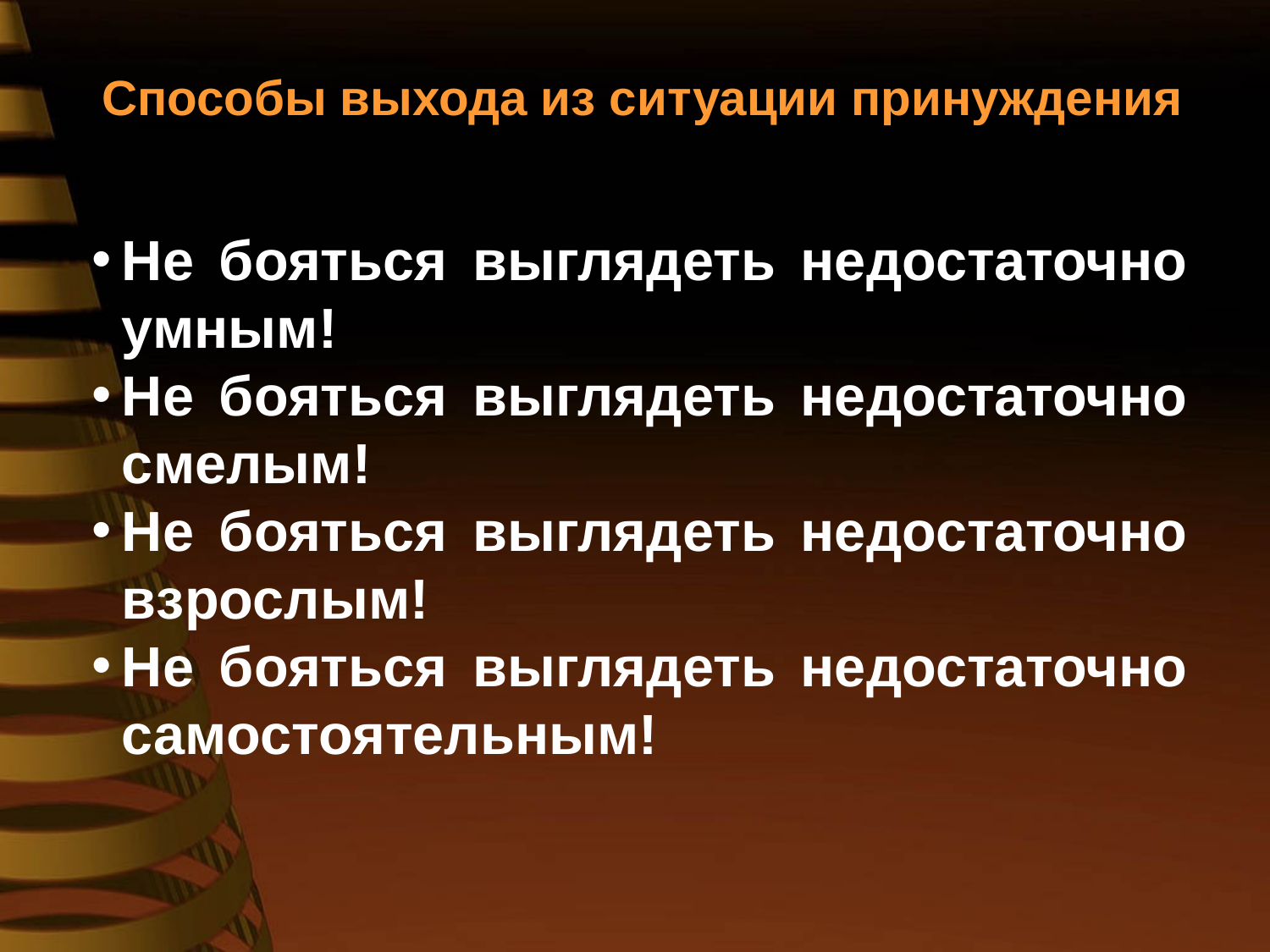

Способы выхода из ситуации принуждения
Не бояться выглядеть недостаточно умным!
Не бояться выглядеть недостаточно смелым!
Не бояться выглядеть недостаточно взрослым!
Не бояться выглядеть недостаточно самостоятельным!